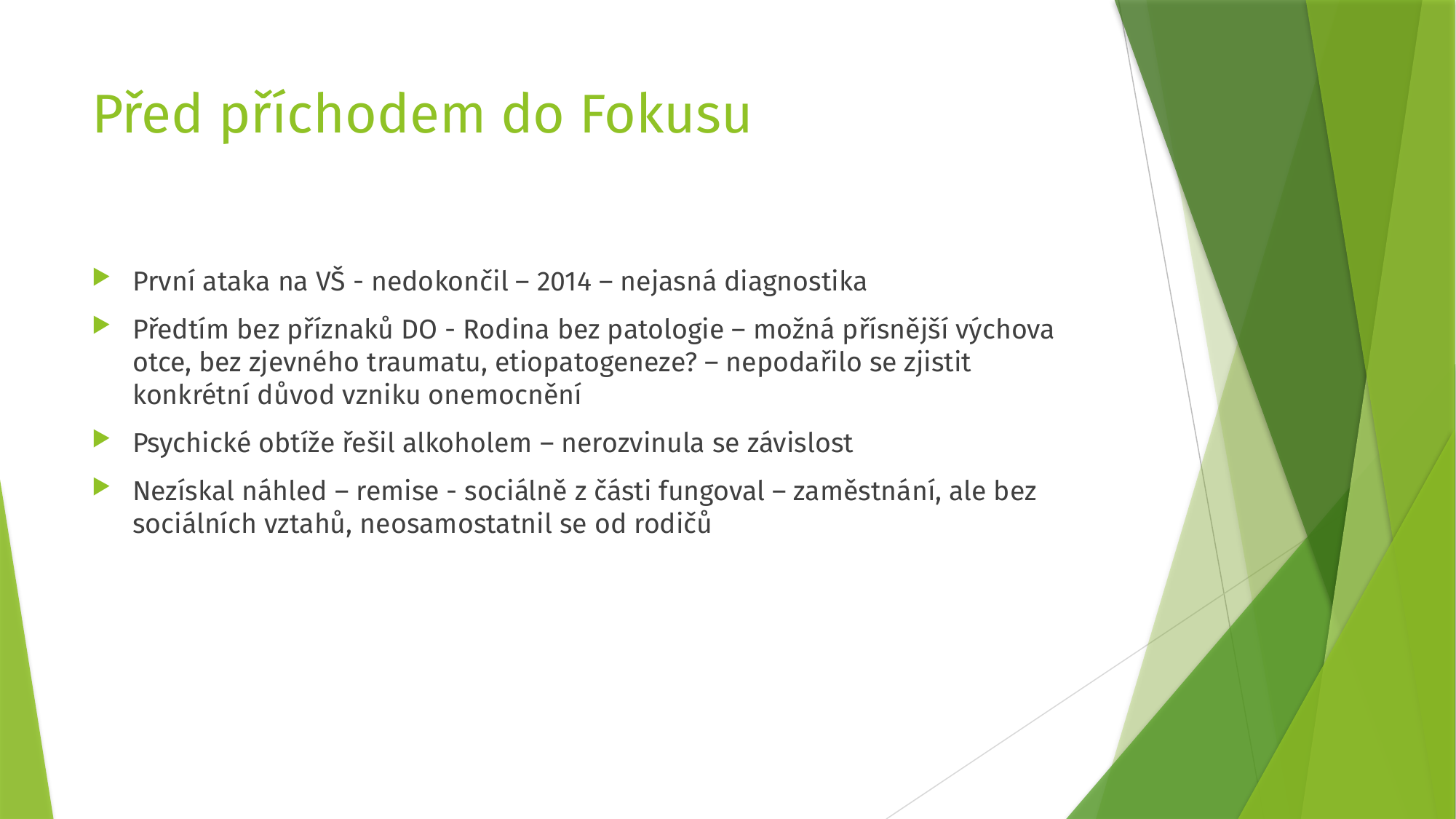

# Před příchodem do Fokusu
První ataka na VŠ - nedokončil – 2014 – nejasná diagnostika
Předtím bez příznaků DO - Rodina bez patologie – možná přísnější výchova otce, bez zjevného traumatu, etiopatogeneze? – nepodařilo se zjistit konkrétní důvod vzniku onemocnění
Psychické obtíže řešil alkoholem – nerozvinula se závislost
Nezískal náhled – remise - sociálně z části fungoval – zaměstnání, ale bez  sociálních vztahů, neosamostatnil se od rodičů